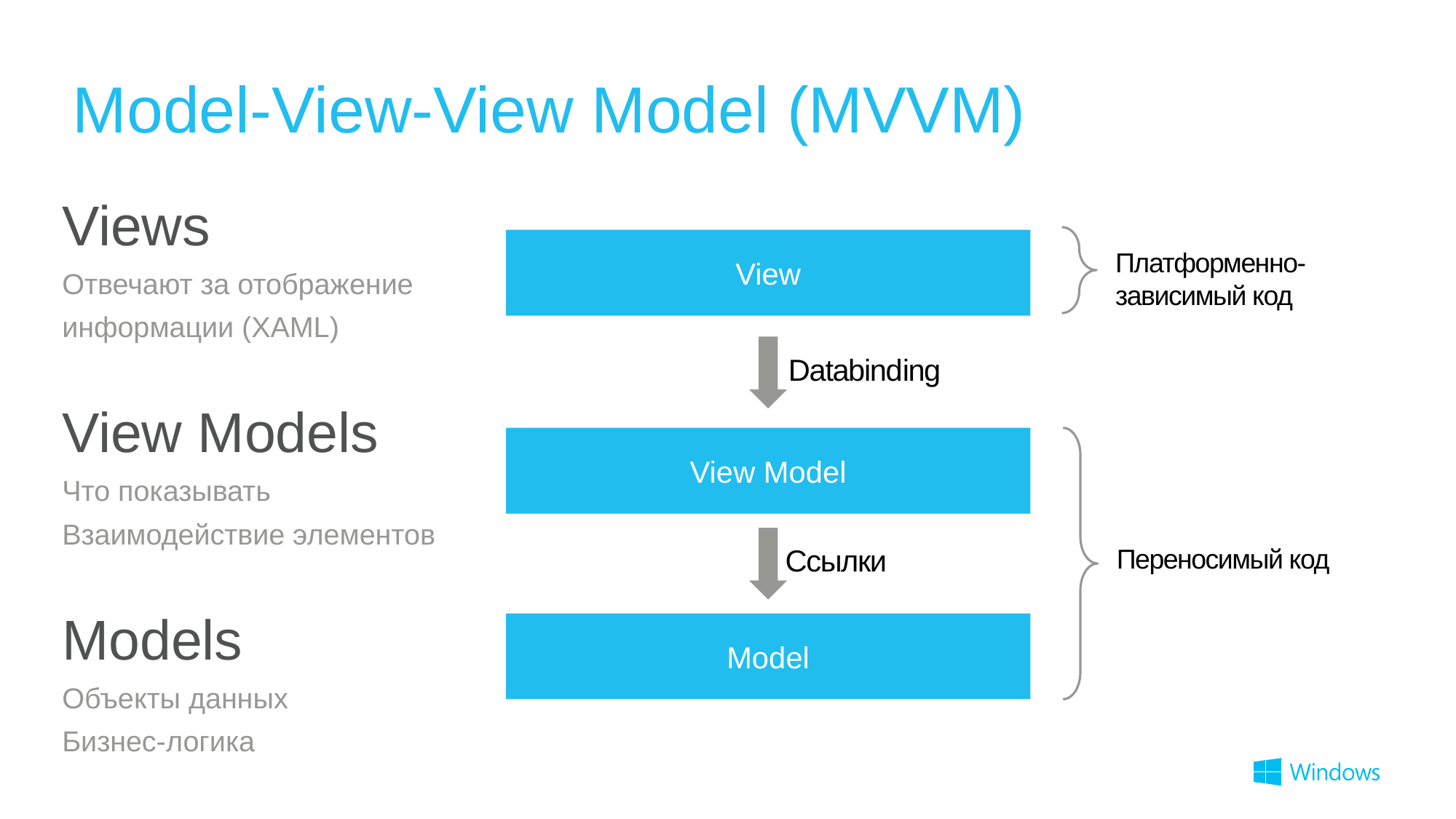

# Model-View-View Model (MVVM)
Views
Отвечают за отображение информации (XAML)
View Models
Что показывать
Взаимодействие элементов
Models
Объекты данных
Бизнес-логика

View
Платформенно-зависимый код

Databinding

View Model

Ссылки
Переносимый код
Model